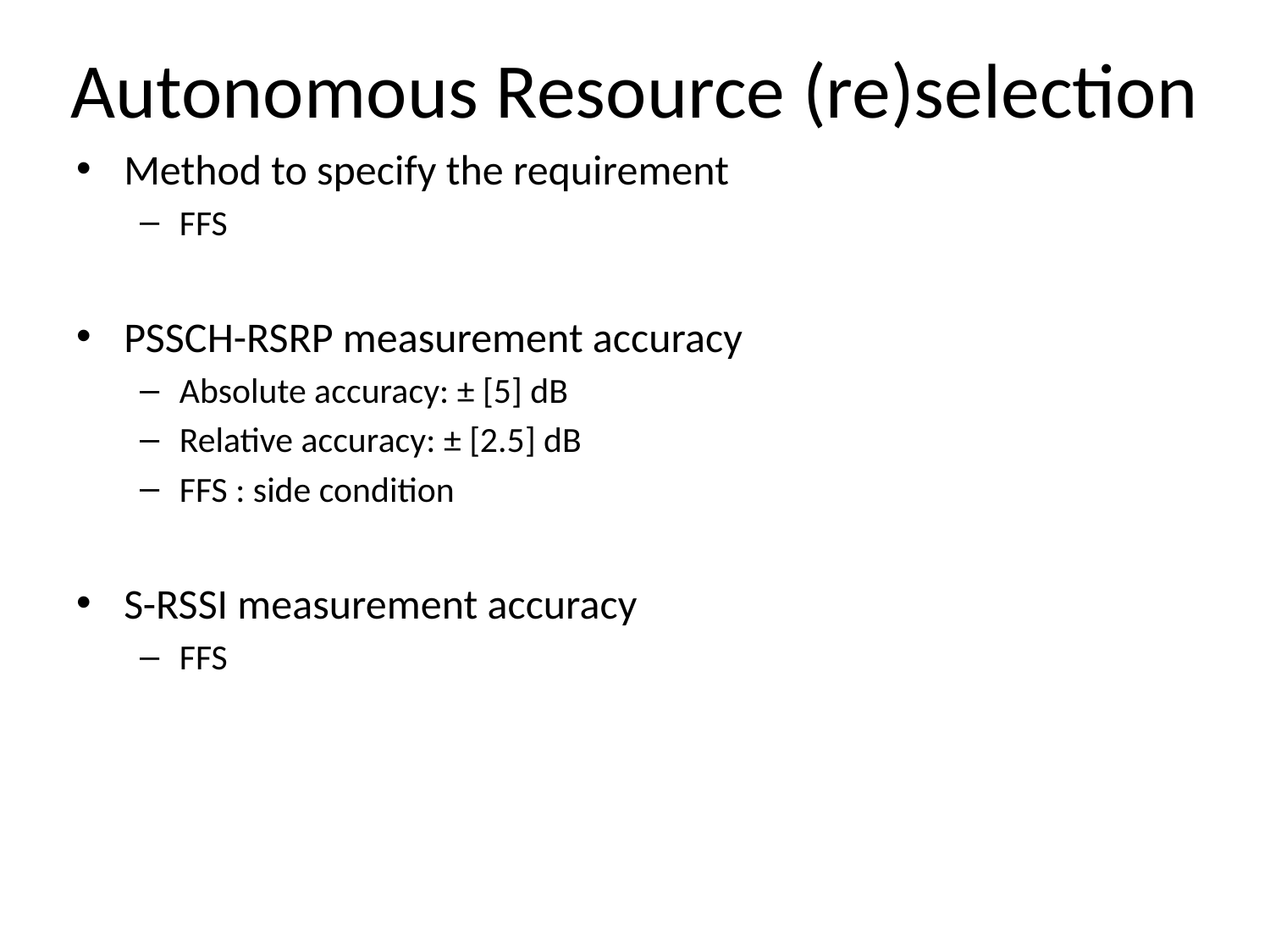

# Autonomous Resource (re)selection
Method to specify the requirement
FFS

PSSCH-RSRP measurement accuracy
Absolute accuracy: ± [5] dB
Relative accuracy: ± [2.5] dB
FFS : side condition

S-RSSI measurement accuracy
FFS